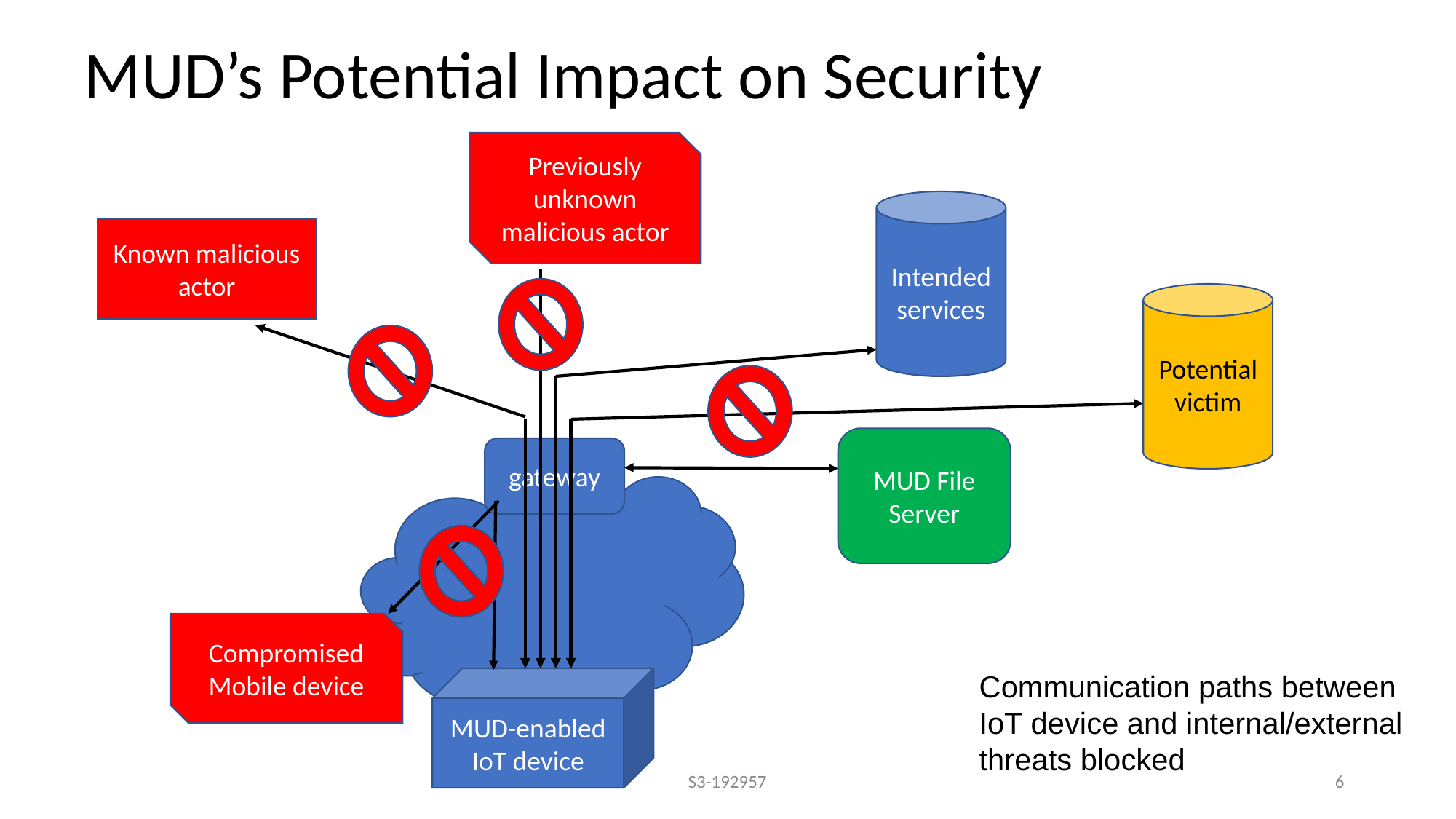

# MUD’s Potential Impact on Security
Previously unknown malicious actor
Intended services
Known malicious actor

Potential victim

MUD File Server
gateway

Compromised
Mobile device
Communication paths between IoT device and internal/external threats blocked
MUD-enabled IoT device
S3-192957
6